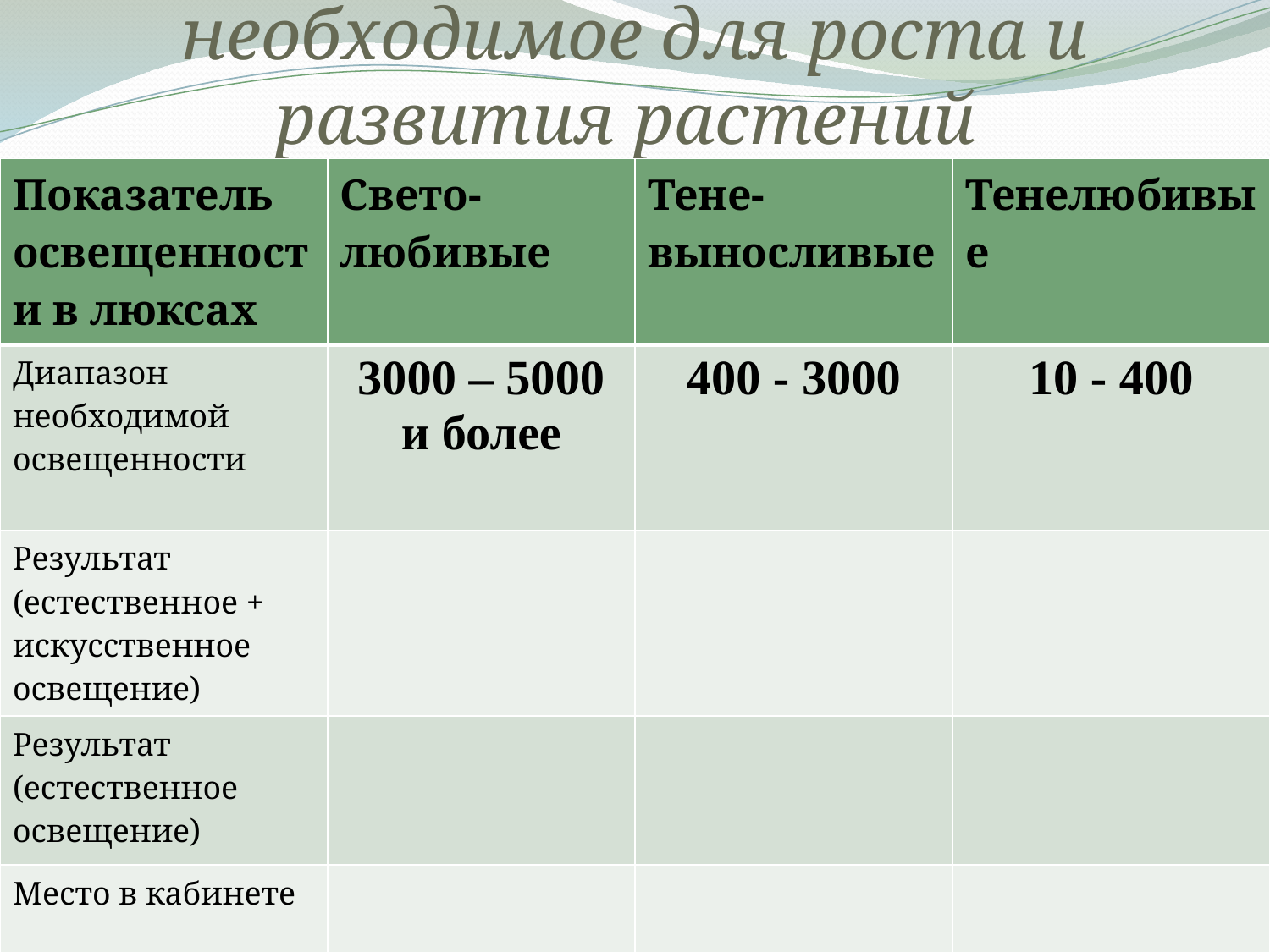

# Количество света, необходимое для роста и развития растений
| Показатель освещенности в люксах | Свето-любивые | Тене- выносливые | Тенелюбивые |
| --- | --- | --- | --- |
| Диапазон необходимой освещенности | 3000 – 5000 и более | 400 - 3000 | 10 - 400 |
| Результат (естественное + искусственное освещение) |  |  |  |
| Результат (естественное освещение) |  |  |  |
| Место в кабинете |  |  |  |